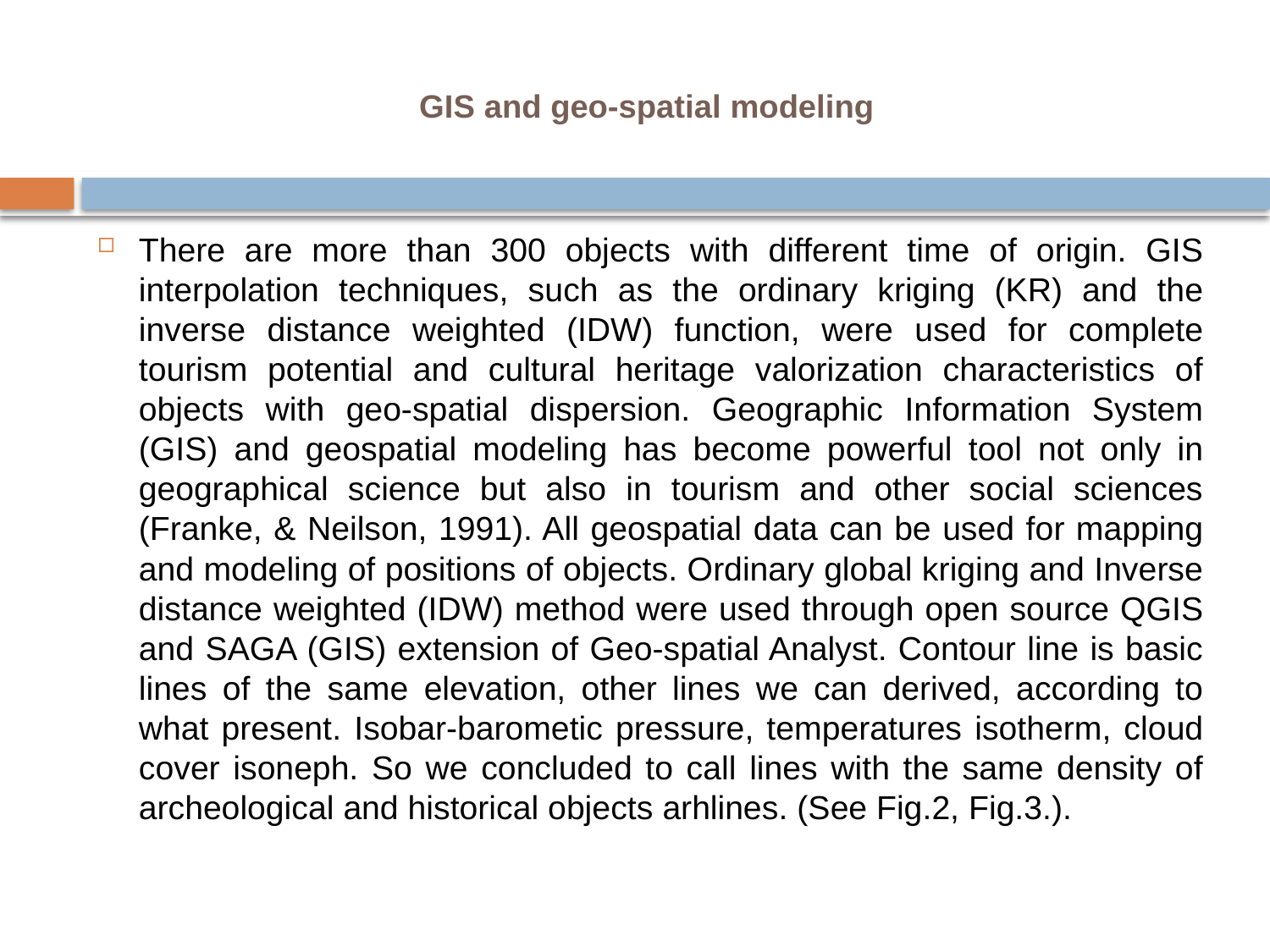

# GIS and geo-spatial modeling
There are more than 300 objects with different time of origin. GIS interpolation techniques, such as the ordinary kriging (KR) and the inverse distance weighted (IDW) function, were used for complete tourism potential and cultural heritage valorization characteristics of objects with geo-spatial dispersion. Geographic Information System (GIS) and geospatial modeling has become powerful tool not only in geographical science but also in tourism and other social sciences (Franke, & Neilson, 1991). All geospatial data can be used for mapping and modeling of positions of objects. Ordinary global kriging and Inverse distance weighted (IDW) method were used through open source QGIS and SAGA (GIS) extension of Geo-spatial Analyst. Contour line is basic lines of the same elevation, other lines we can derived, according to what present. Isobar-barometic pressure, temperatures isotherm, cloud cover isoneph. So we concluded to call lines with the same density of archeological and historical objects arhlines. (See Fig.2, Fig.3.).